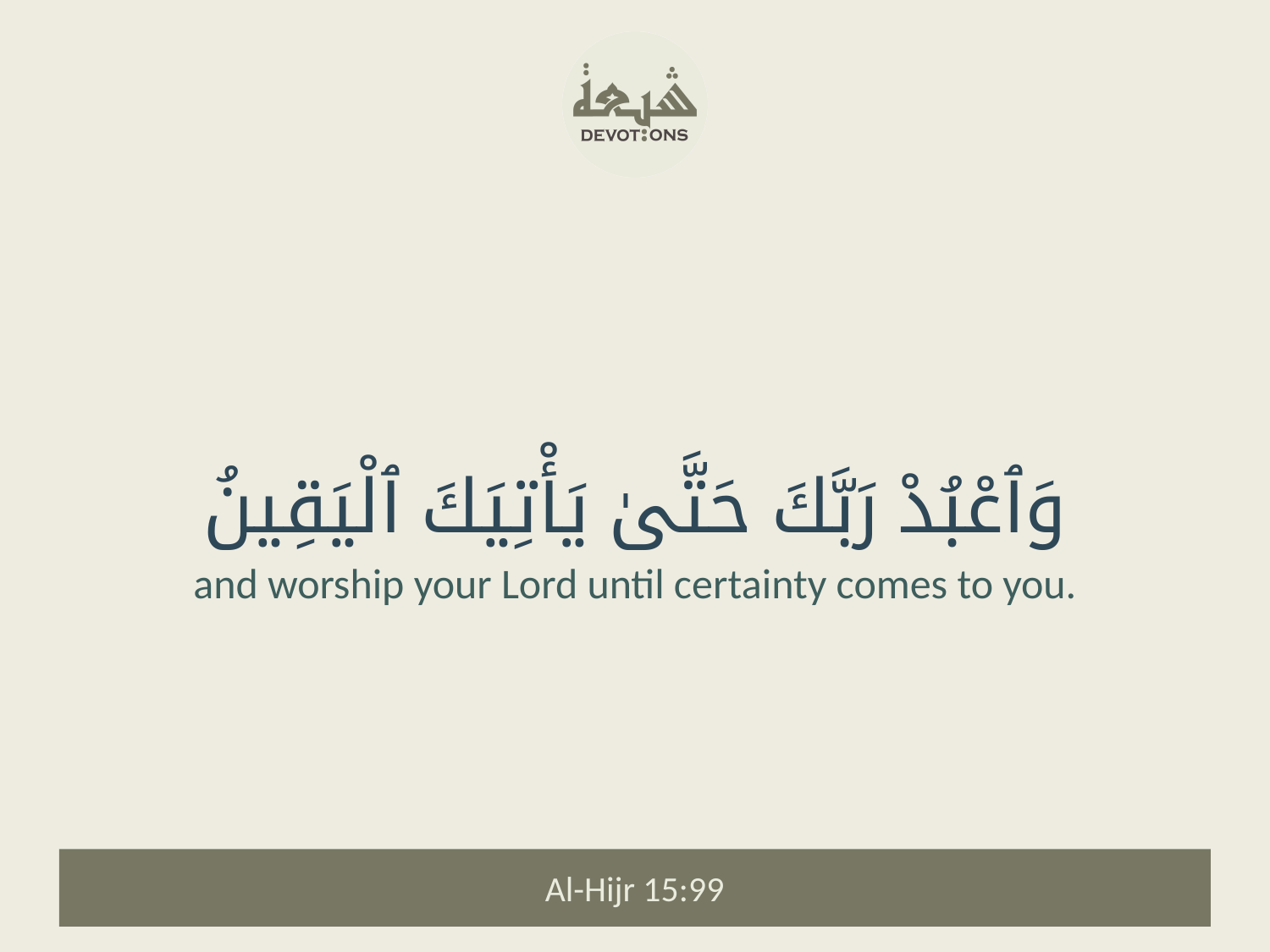

وَٱعْبُدْ رَبَّكَ حَتَّىٰ يَأْتِيَكَ ٱلْيَقِينُ
and worship your Lord until certainty comes to you.
Al-Hijr 15:99